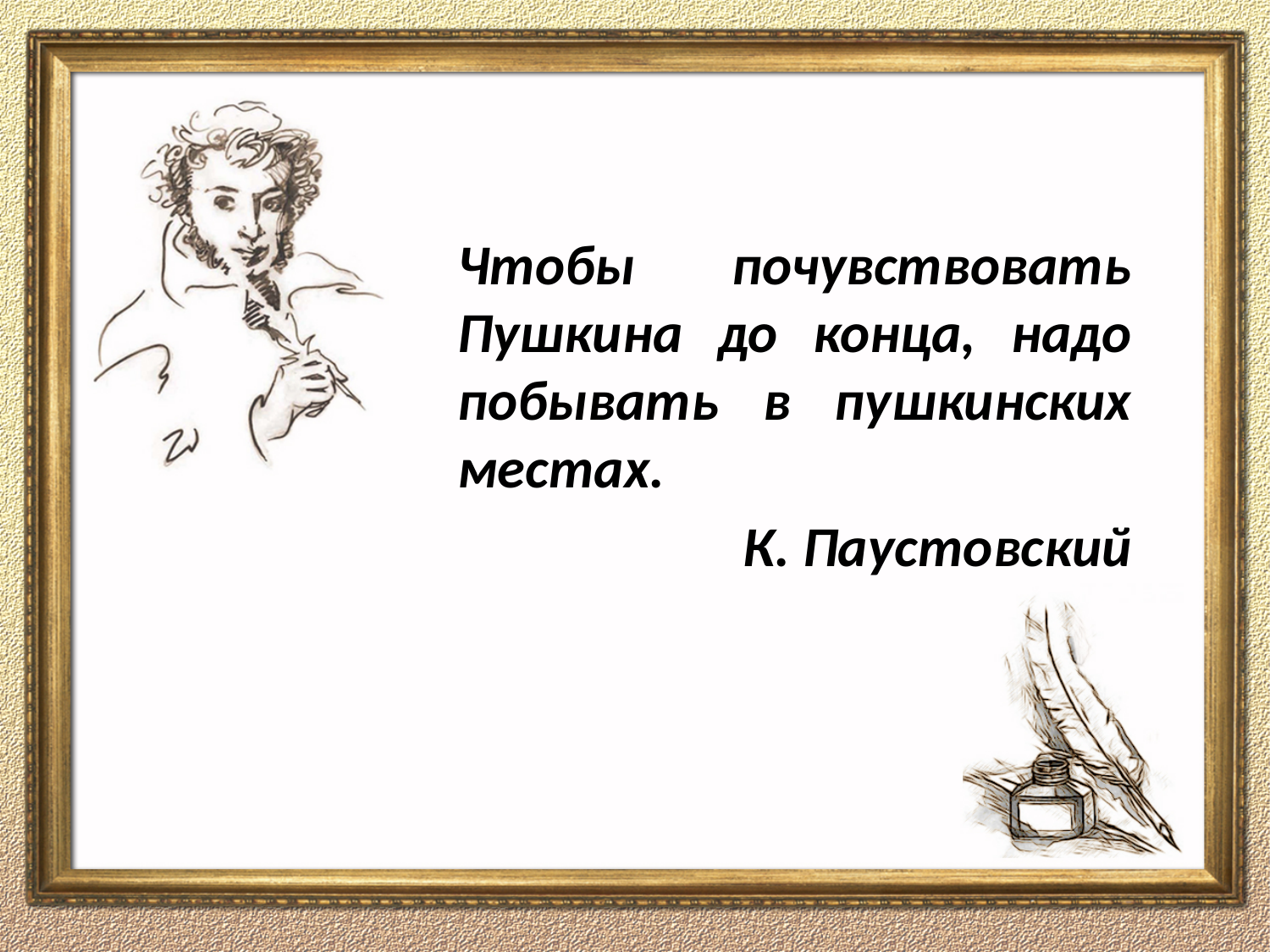

Чтобы почувствовать Пушкина до конца, надо побывать в пушкинских местах.
К. Паустовский